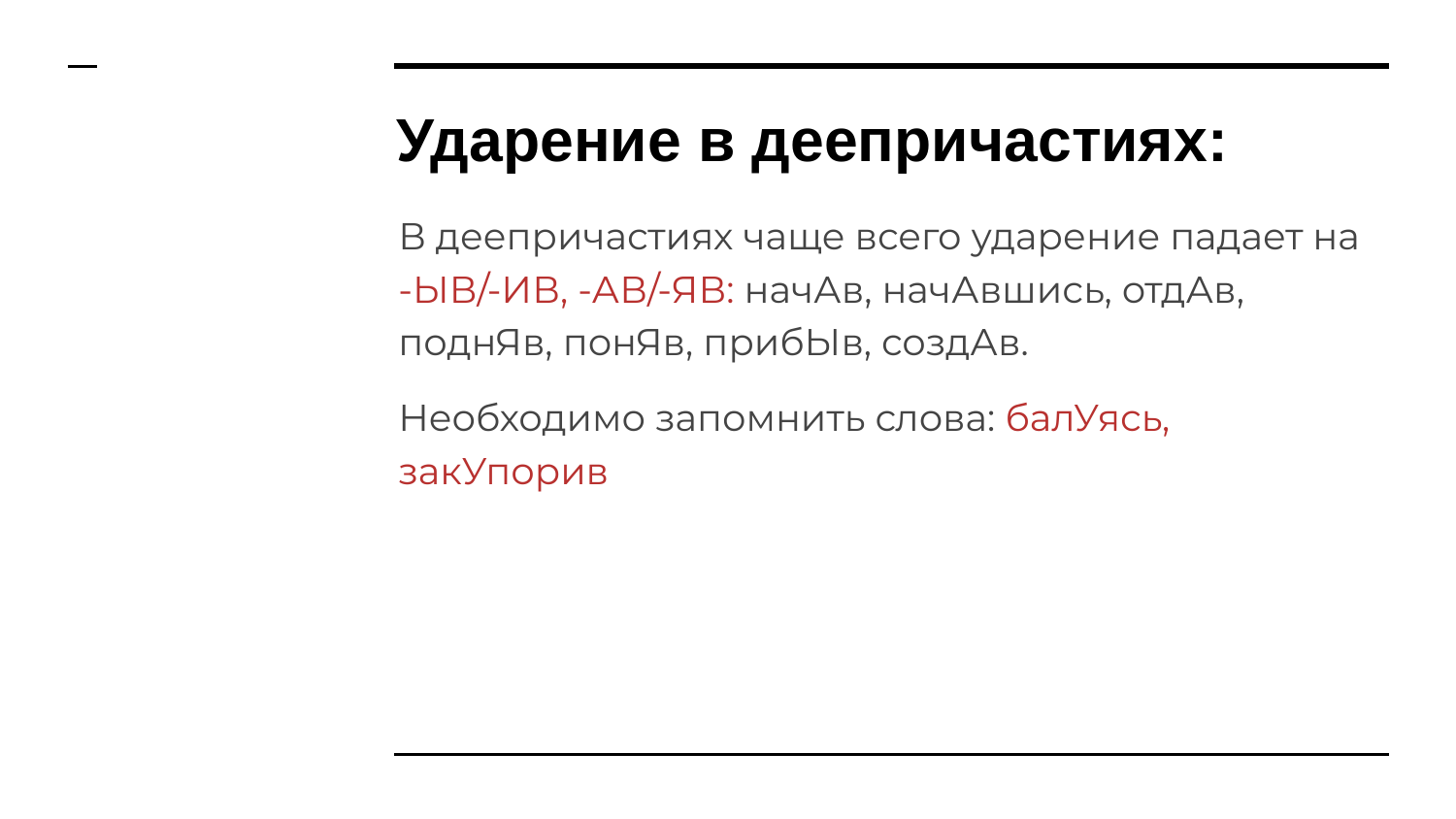

# Ударение в деепричастиях:
В деепричастиях чаще всего ударение падает на -ЫВ/-ИВ, -АВ/-ЯВ: начАв, начАвшись, отдАв, поднЯв, понЯв, прибЫв, создАв.
Необходимо запомнить слова: балУясь, закУпорив